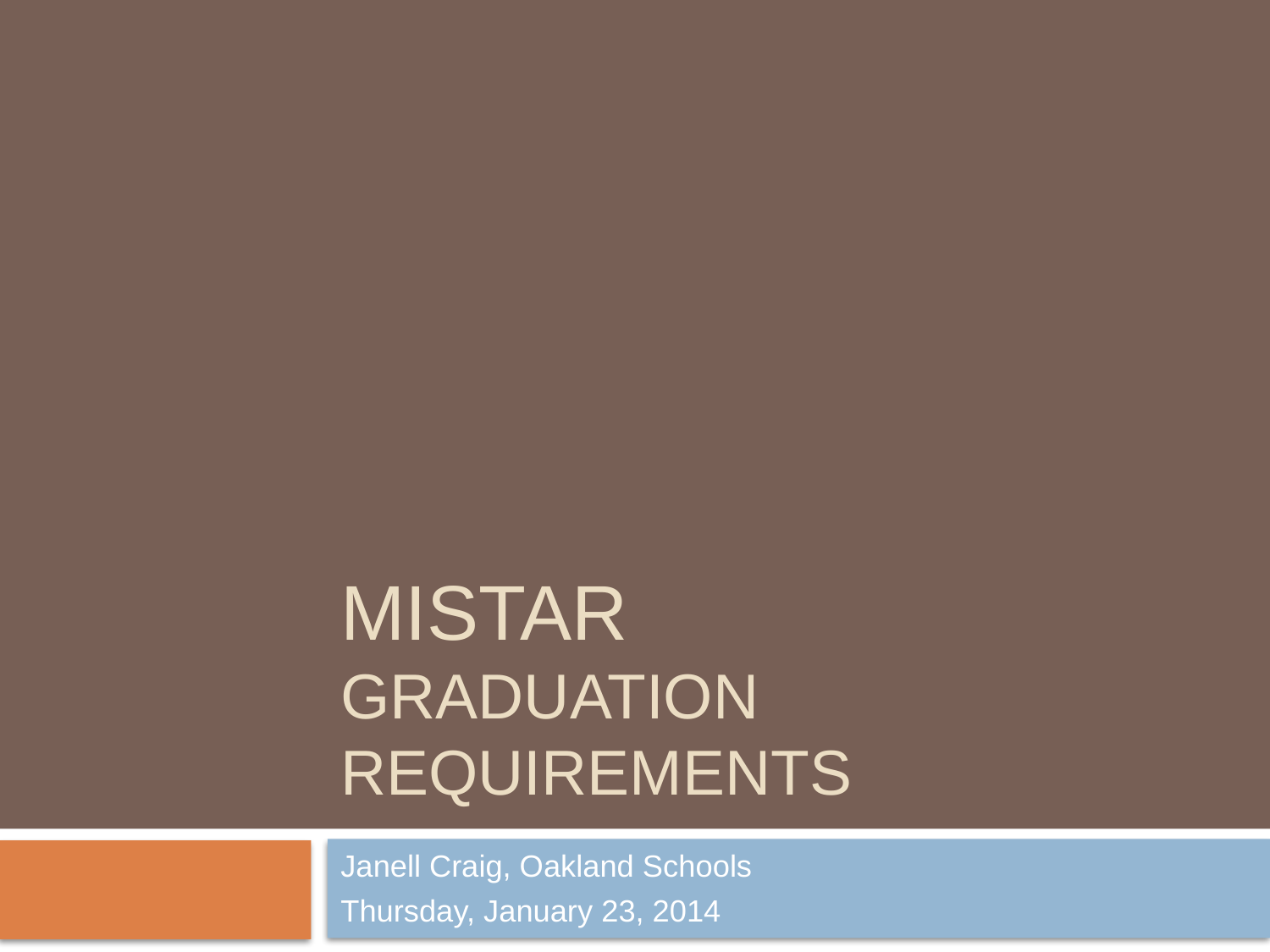

# MISTAR Graduation requirements
Janell Craig, Oakland Schools
Thursday, January 23, 2014